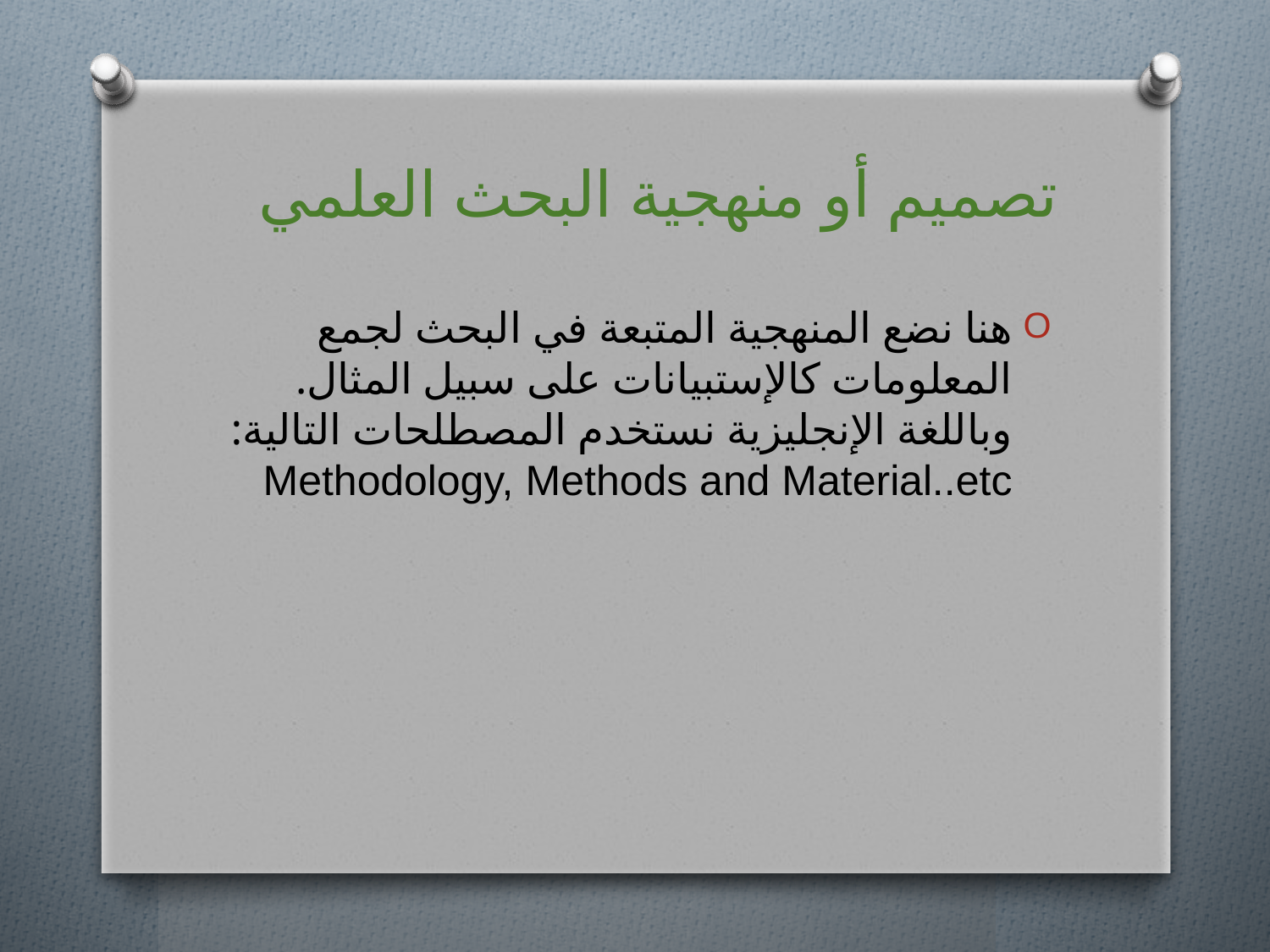

# تصميم أو منهجية البحث العلمي
هنا نضع المنهجية المتبعة في البحث لجمع المعلومات كالإستبيانات على سبيل المثال. وباللغة الإنجليزية نستخدم المصطلحات التالية: Methodology, Methods and Material..etc